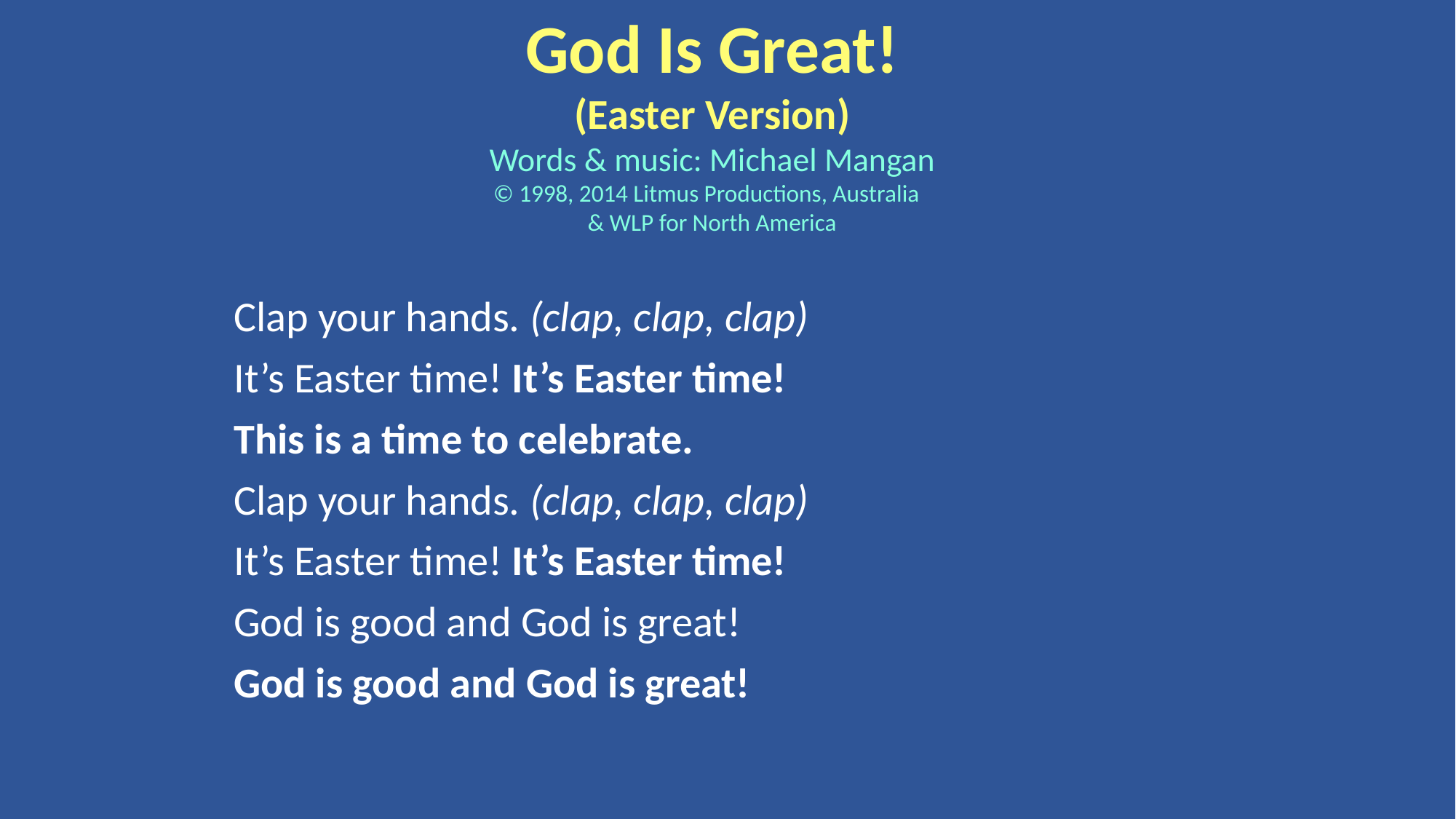

God Is Great!
(Easter Version)
Words & music: Michael Mangan
© 1998, 2014 Litmus Productions, Australia
& WLP for North America
Clap your hands. (clap, clap, clap)
It’s Easter time! It’s Easter time!
This is a time to celebrate.
Clap your hands. (clap, clap, clap)
It’s Easter time! It’s Easter time!
God is good and God is great!
God is good and God is great!